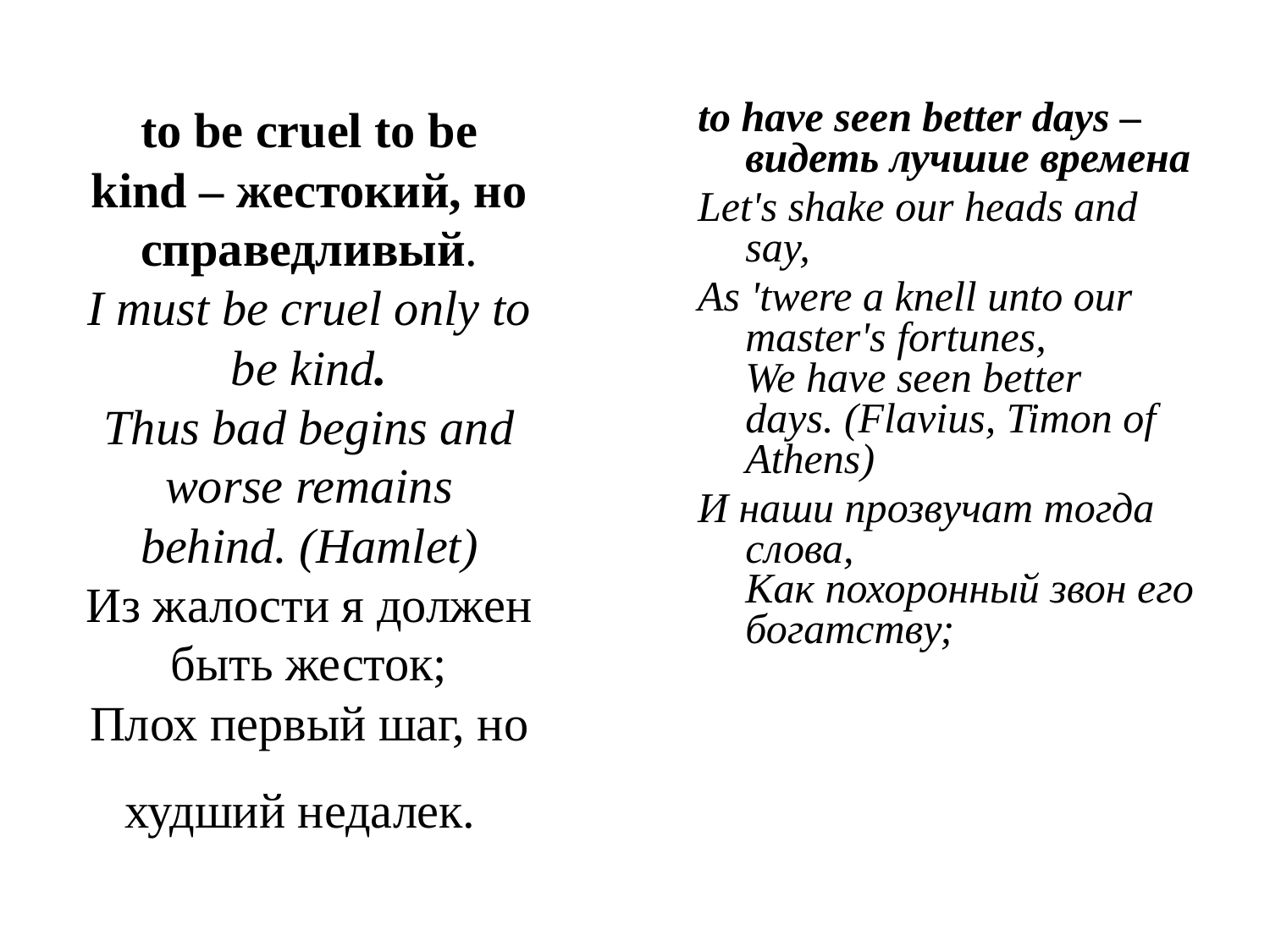

to have seen better days –видеть лучшие времена
Let's shake our heads and say,
As 'twere a knell unto our master's fortunes,
We have seen better days. (Flavius, Timon of Athens)
И наши прозвучат тогда слова,
Как похоронный звон его богатству;
# to be cruel to be kind – жестокий, но справедливый. I must be cruel only to be kind. Thus bad begins and worse remains behind. (Hamlet) Из жалости я должен быть жесток; Плох первый шаг, но худший недалек.